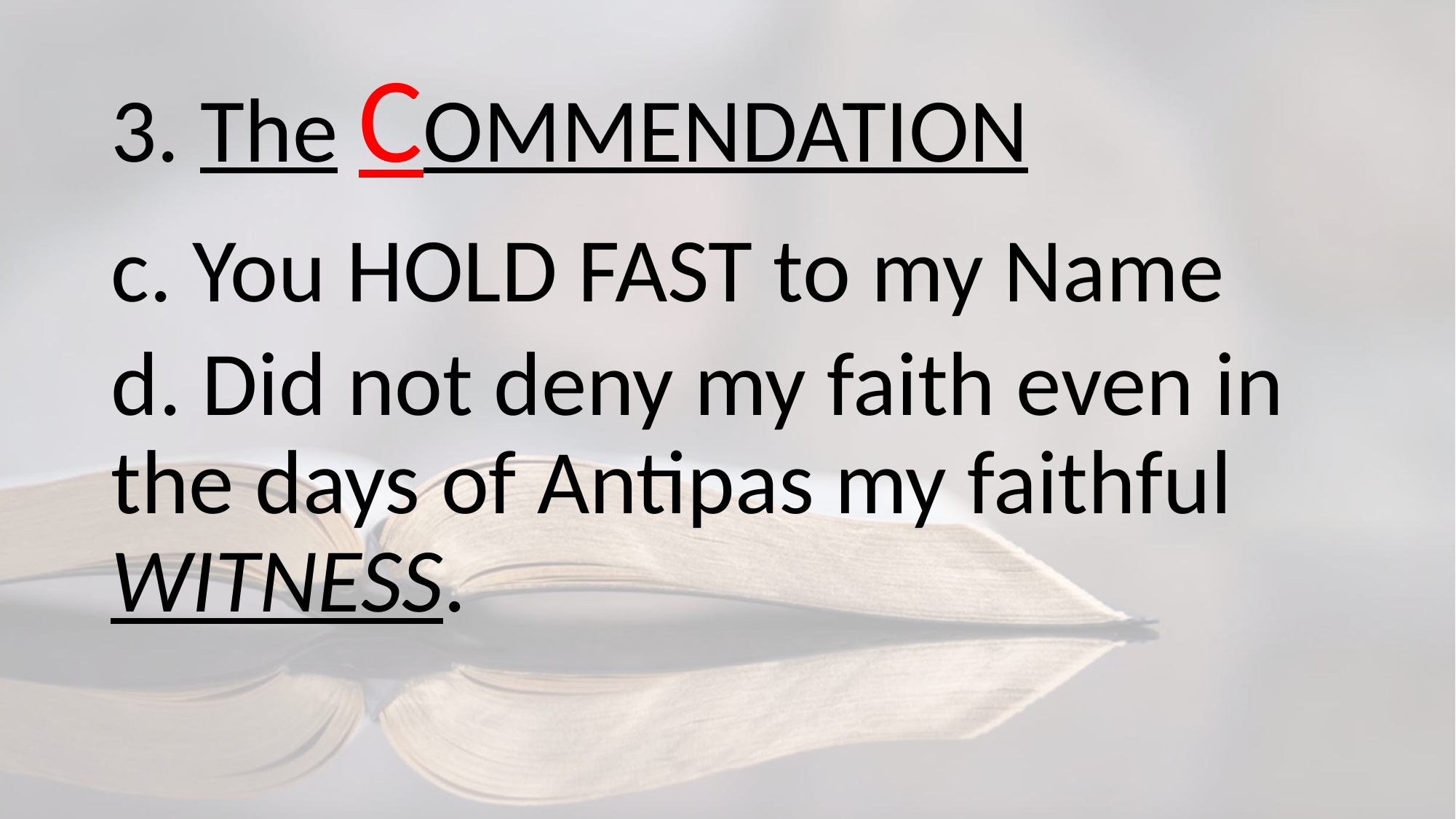

# 3. The COMMENDATION
c. You HOLD FAST to my Name
d. Did not deny my faith even in the days of Antipas my faithful WITNESS.